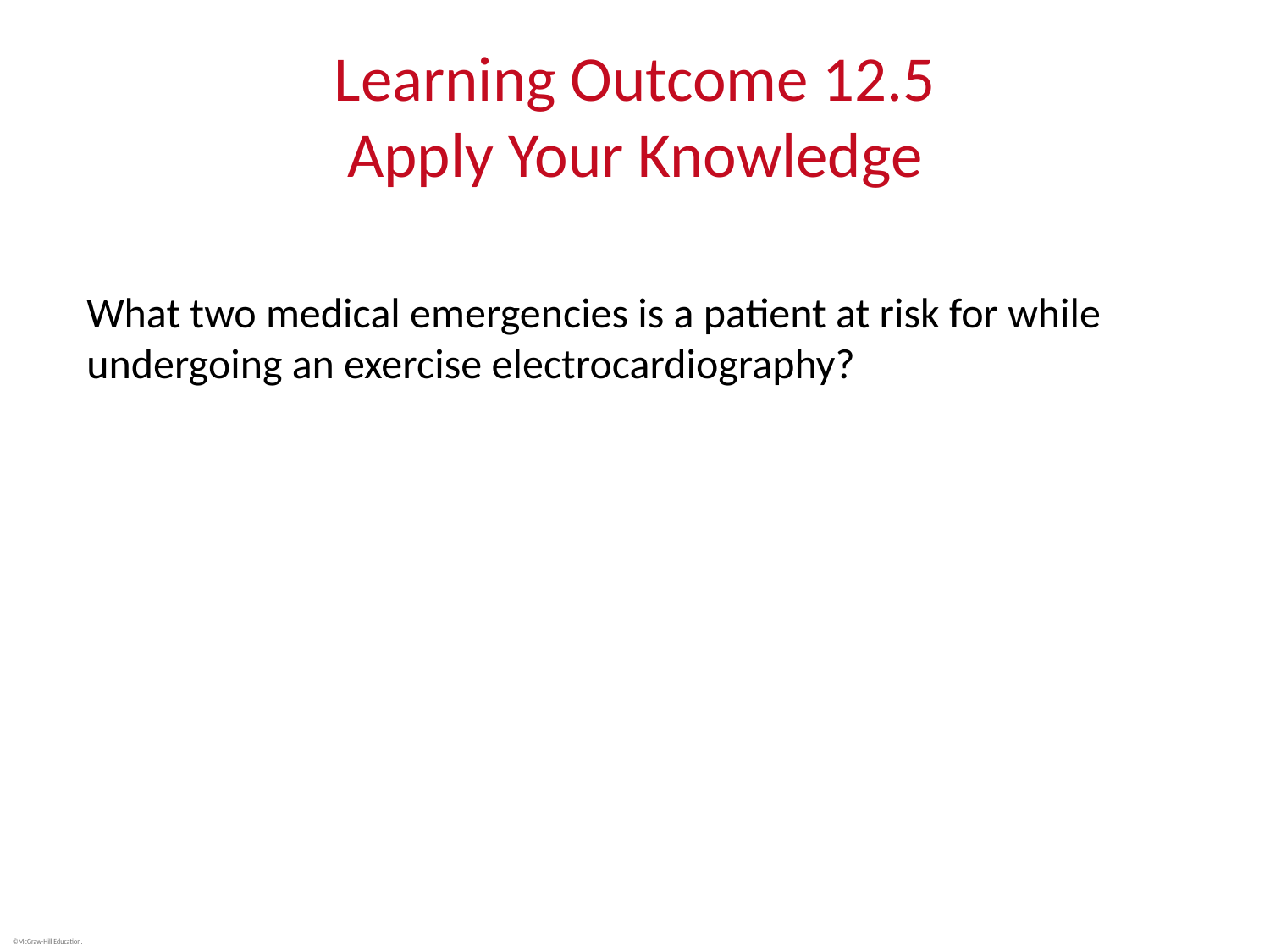

# Learning Outcome 12.5 Apply Your Knowledge
What two medical emergencies is a patient at risk for while undergoing an exercise electrocardiography?